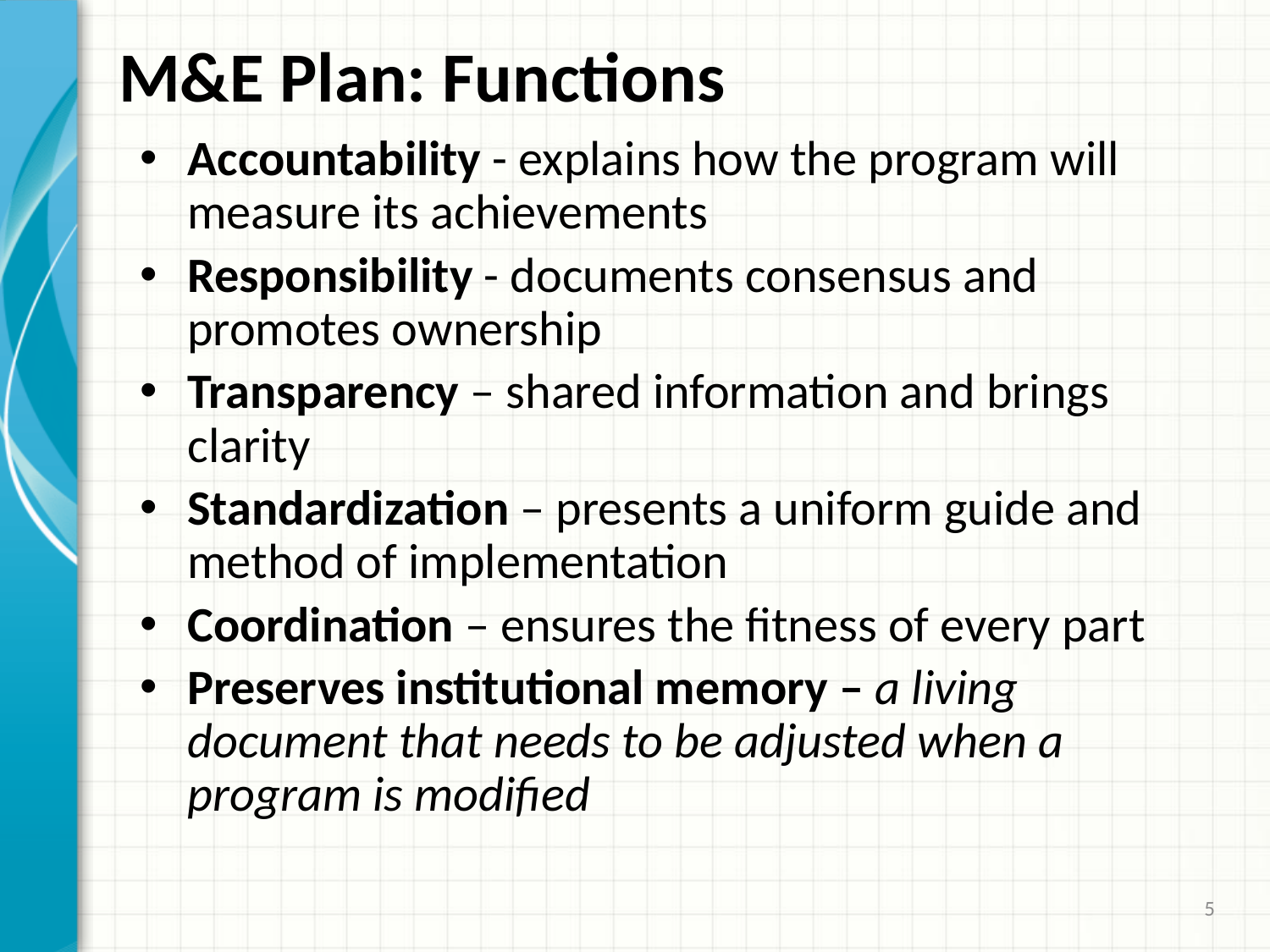

# M&E Plan: Functions
Accountability - explains how the program will measure its achievements
Responsibility - documents consensus and promotes ownership
Transparency – shared information and brings clarity
Standardization – presents a uniform guide and method of implementation
Coordination – ensures the fitness of every part
Preserves institutional memory – a living document that needs to be adjusted when a program is modified

5